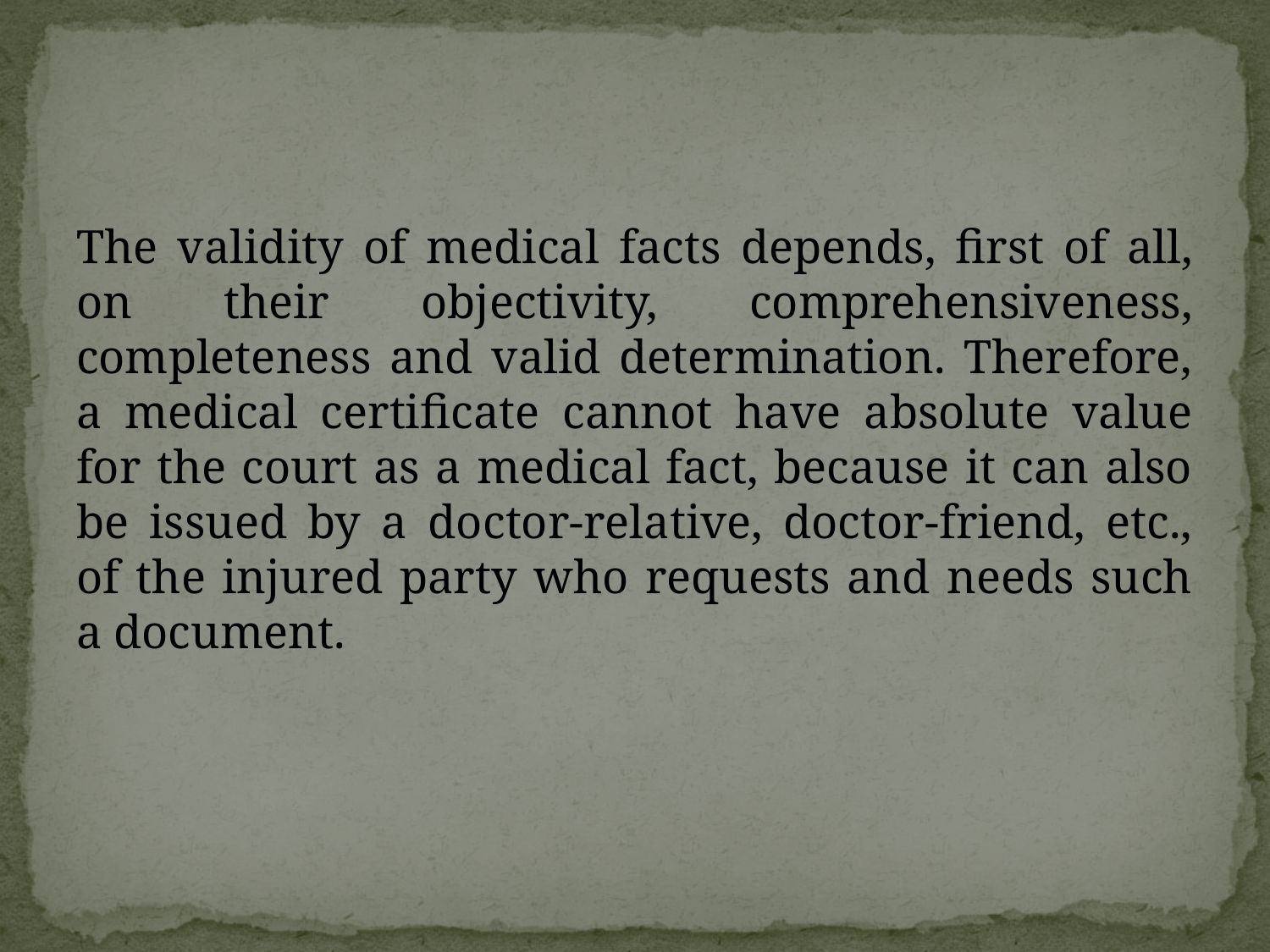

The validity of medical facts depends, first of all, on their objectivity, comprehensiveness, completeness and valid determination. Therefore, a medical certificate cannot have absolute value for the court as a medical fact, because it can also be issued by a doctor-relative, doctor-friend, etc., of the injured party who requests and needs such a document.